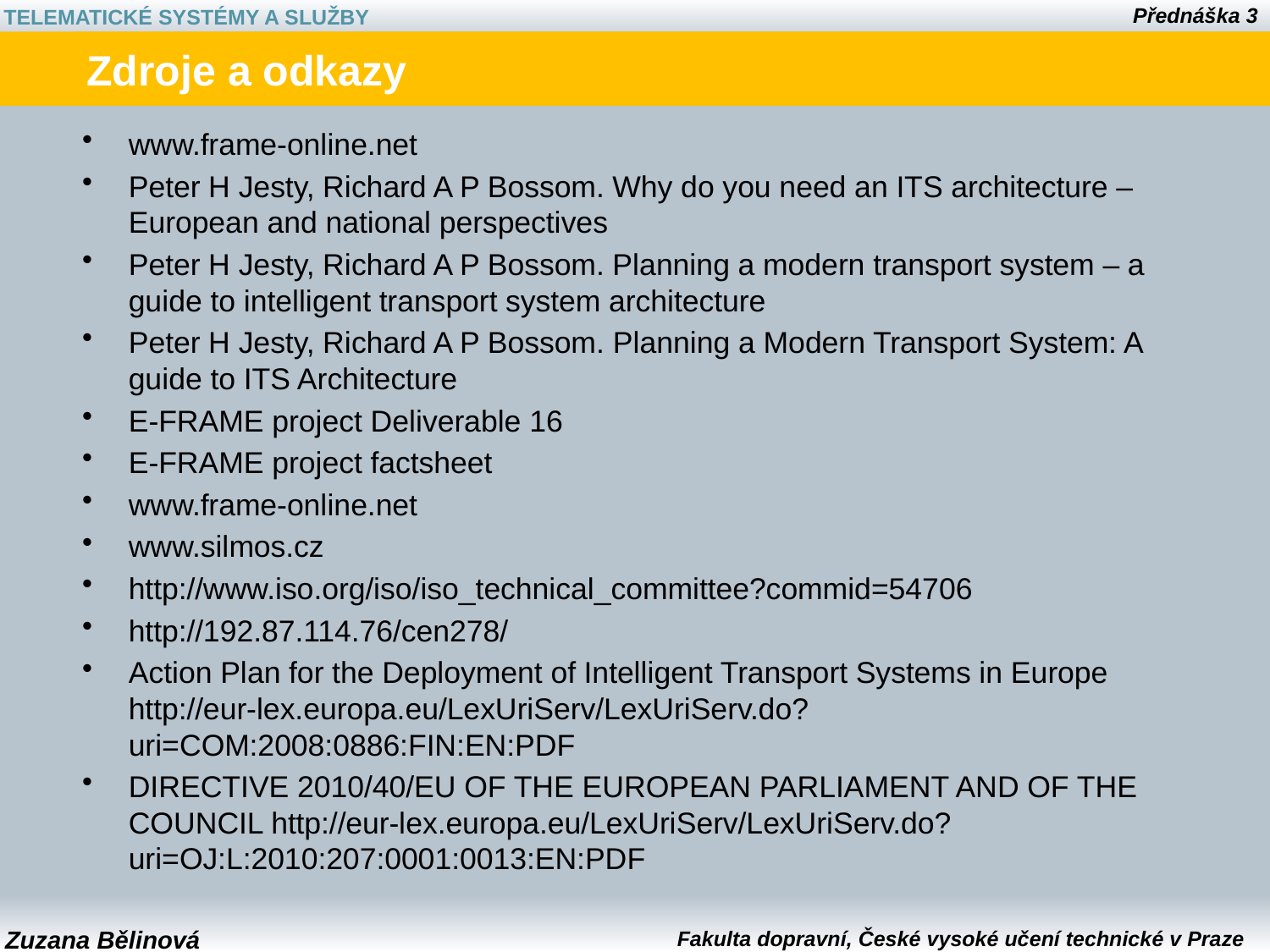

# Zdroje a odkazy
www.frame-online.net
Peter H Jesty, Richard A P Bossom. Why do you need an ITS architecture – European and national perspectives
Peter H Jesty, Richard A P Bossom. Planning a modern transport system – a guide to intelligent transport system architecture
Peter H Jesty, Richard A P Bossom. Planning a Modern Transport System: A guide to ITS Architecture
E-FRAME project Deliverable 16
E-FRAME project factsheet
www.frame-online.net
www.silmos.cz
http://www.iso.org/iso/iso_technical_committee?commid=54706
http://192.87.114.76/cen278/
Action Plan for the Deployment of Intelligent Transport Systems in Europe http://eur-lex.europa.eu/LexUriServ/LexUriServ.do?uri=COM:2008:0886:FIN:EN:PDF
DIRECTIVE 2010/40/EU OF THE EUROPEAN PARLIAMENT AND OF THE COUNCIL http://eur-lex.europa.eu/LexUriServ/LexUriServ.do?uri=OJ:L:2010:207:0001:0013:EN:PDF